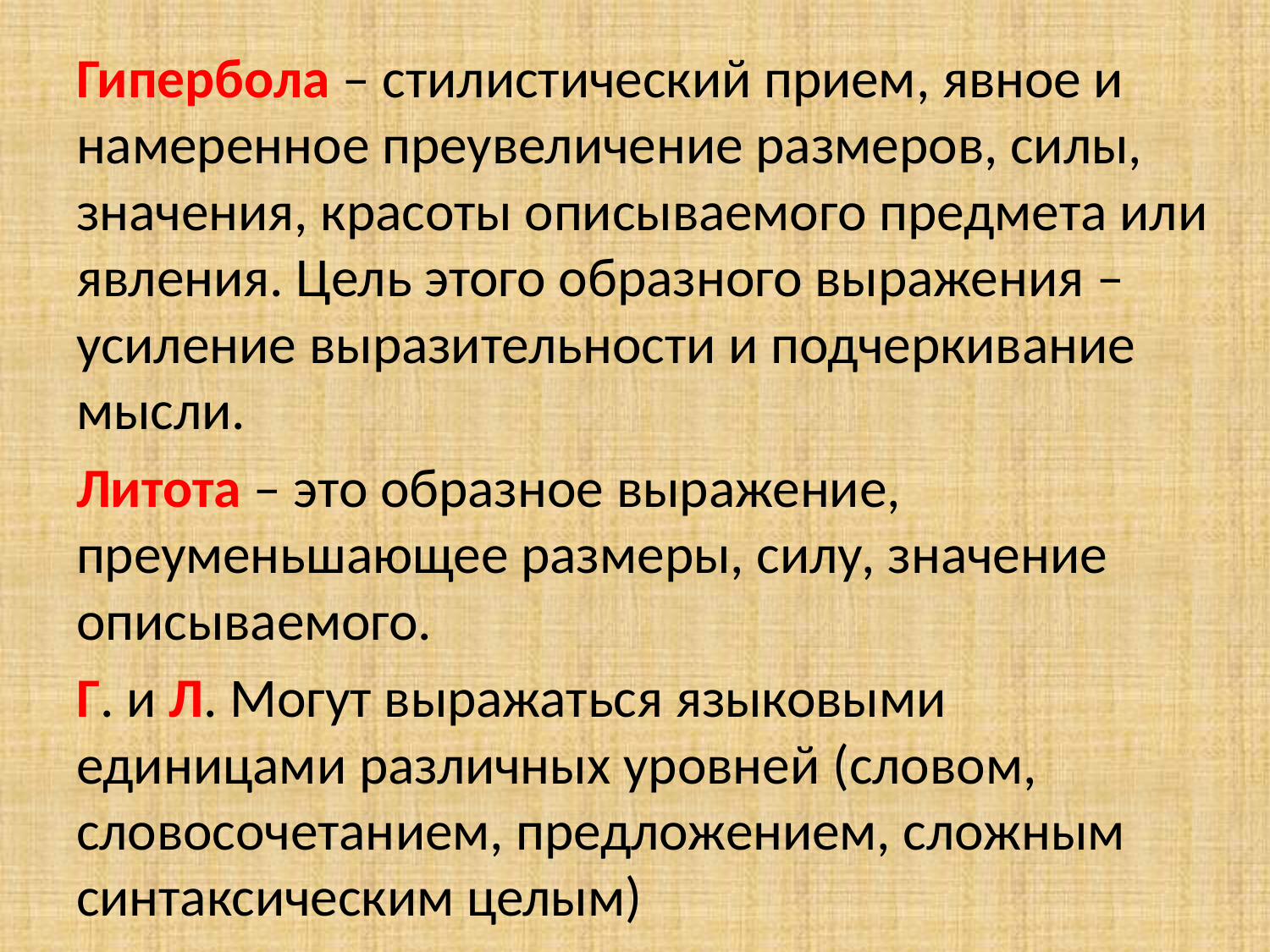

Гипербола – стилистический прием, явное и намеренное преувеличение размеров, силы, значения, красоты описываемого предмета или явления. Цель этого образного выражения – усиление выразительности и подчеркивание мысли.
Литота – это образное выражение, преуменьшающее размеры, силу, значение описываемого.
Г. и Л. Могут выражаться языковыми единицами различных уровней (словом, словосочетанием, предложением, сложным синтаксическим целым)
#